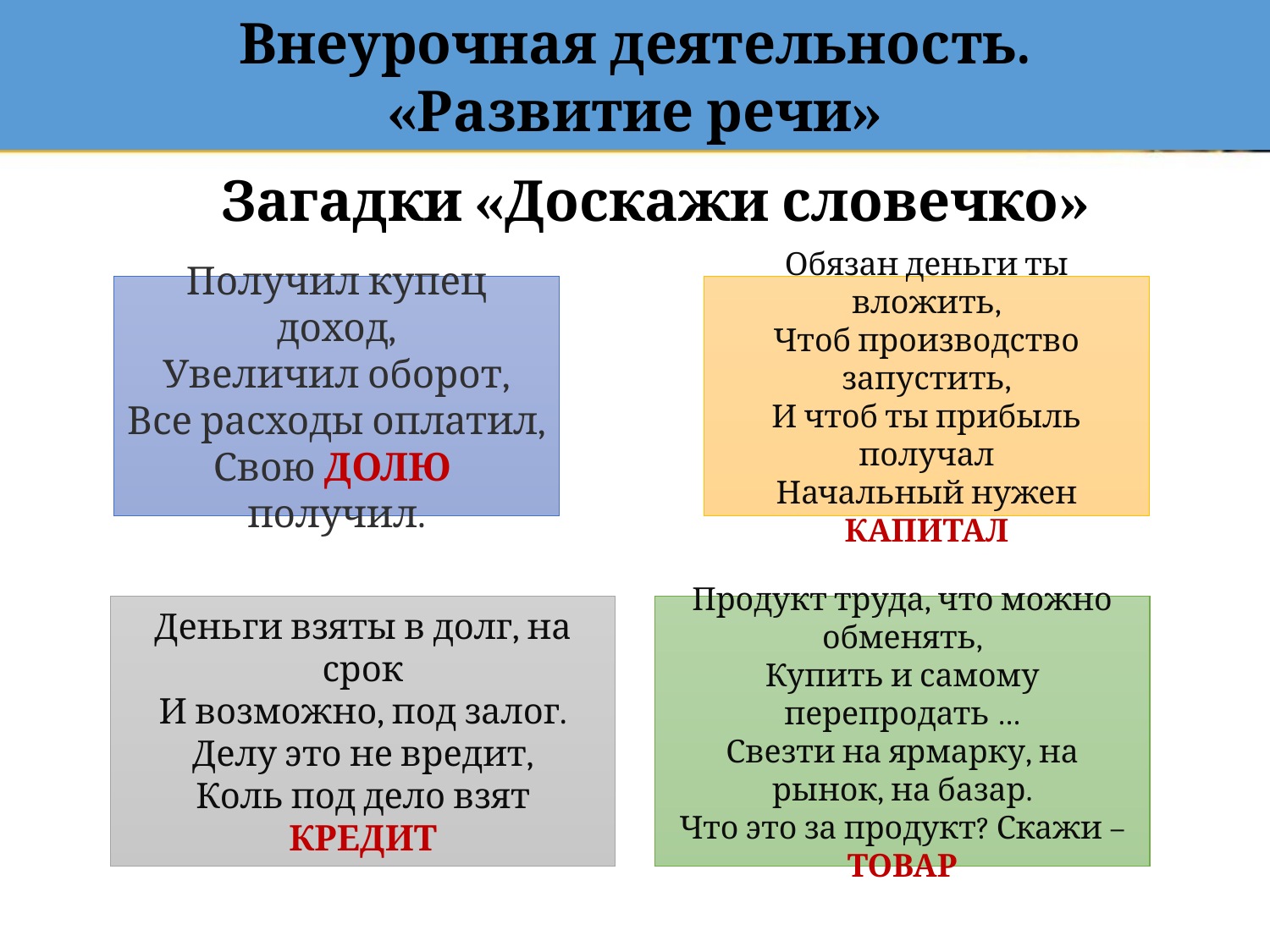

Внеурочная деятельность.
«Развитие речи»
Загадки «Доскажи словечко»
Получил купец доход,
Увеличил оборот,
Все расходы оплатил,
Свою ДОЛЮ  получил.
Обязан деньги ты вложить,
Чтоб производство запустить,
И чтоб ты прибыль получал
Начальный нужен КАПИТАЛ
Деньги взяты в долг, на срок
И возможно, под залог.
Делу это не вредит,
Коль под дело взят КРЕДИТ
Продукт труда, что можно обменять,
Купить и самому перепродать …
Свезти на ярмарку, на рынок, на базар.
Что это за продукт? Скажи – ТОВАР